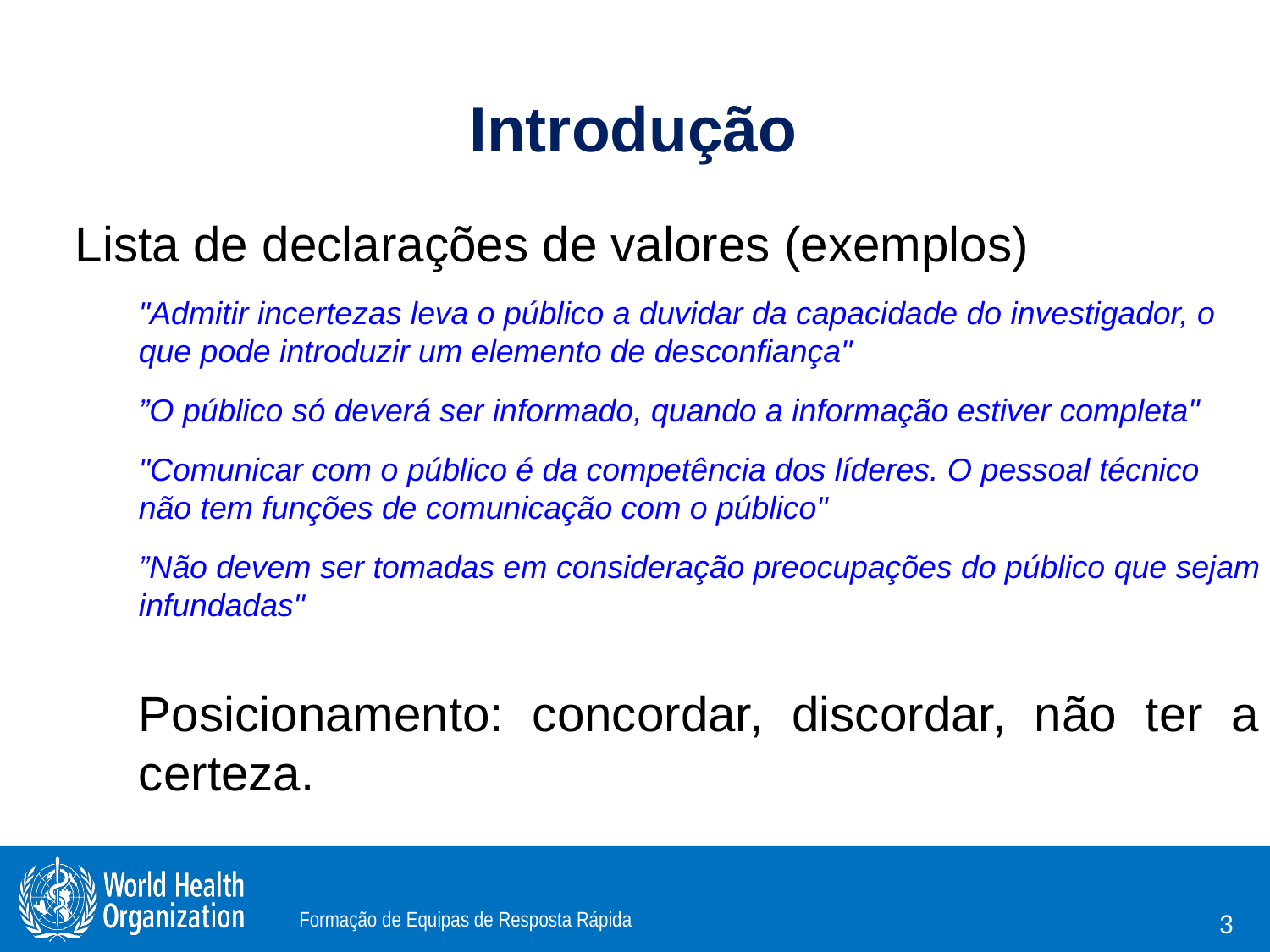

# Introdução
Lista de declarações de valores (exemplos)
"Admitir incertezas leva o público a duvidar da capacidade do investigador, o que pode introduzir um elemento de desconfiança"
”O público só deverá ser informado, quando a informação estiver completa"
"Comunicar com o público é da competência dos líderes. O pessoal técnico não tem funções de comunicação com o público"
”Não devem ser tomadas em consideração preocupações do público que sejam infundadas"

Posicionamento: concordar, discordar, não ter a certeza.